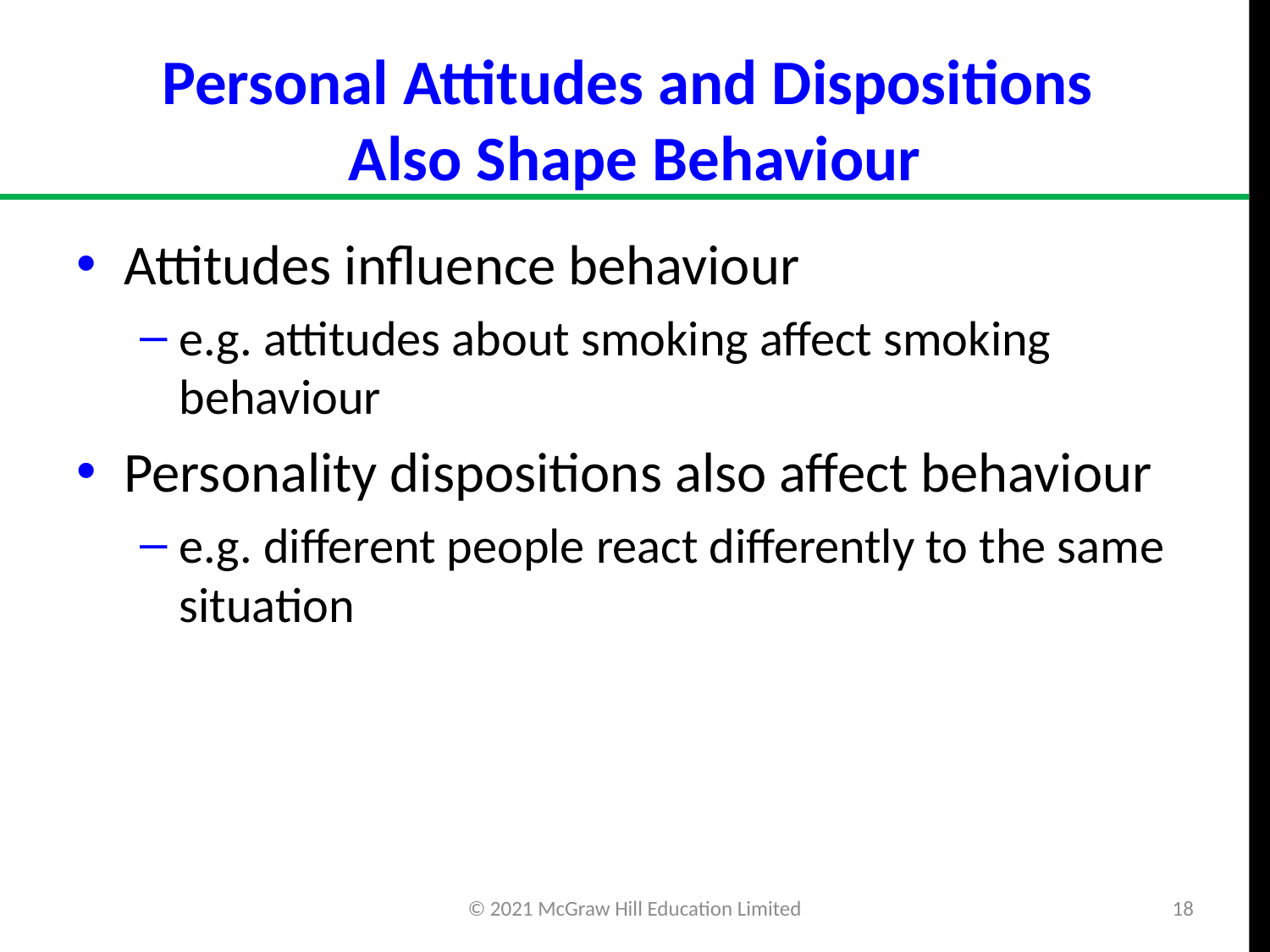

# Personal Attitudes and Dispositions Also Shape Behaviour
Attitudes influence behaviour
e.g. attitudes about smoking affect smoking behaviour
Personality dispositions also affect behaviour
e.g. different people react differently to the same situation

© 2021 McGraw Hill Education Limited
18